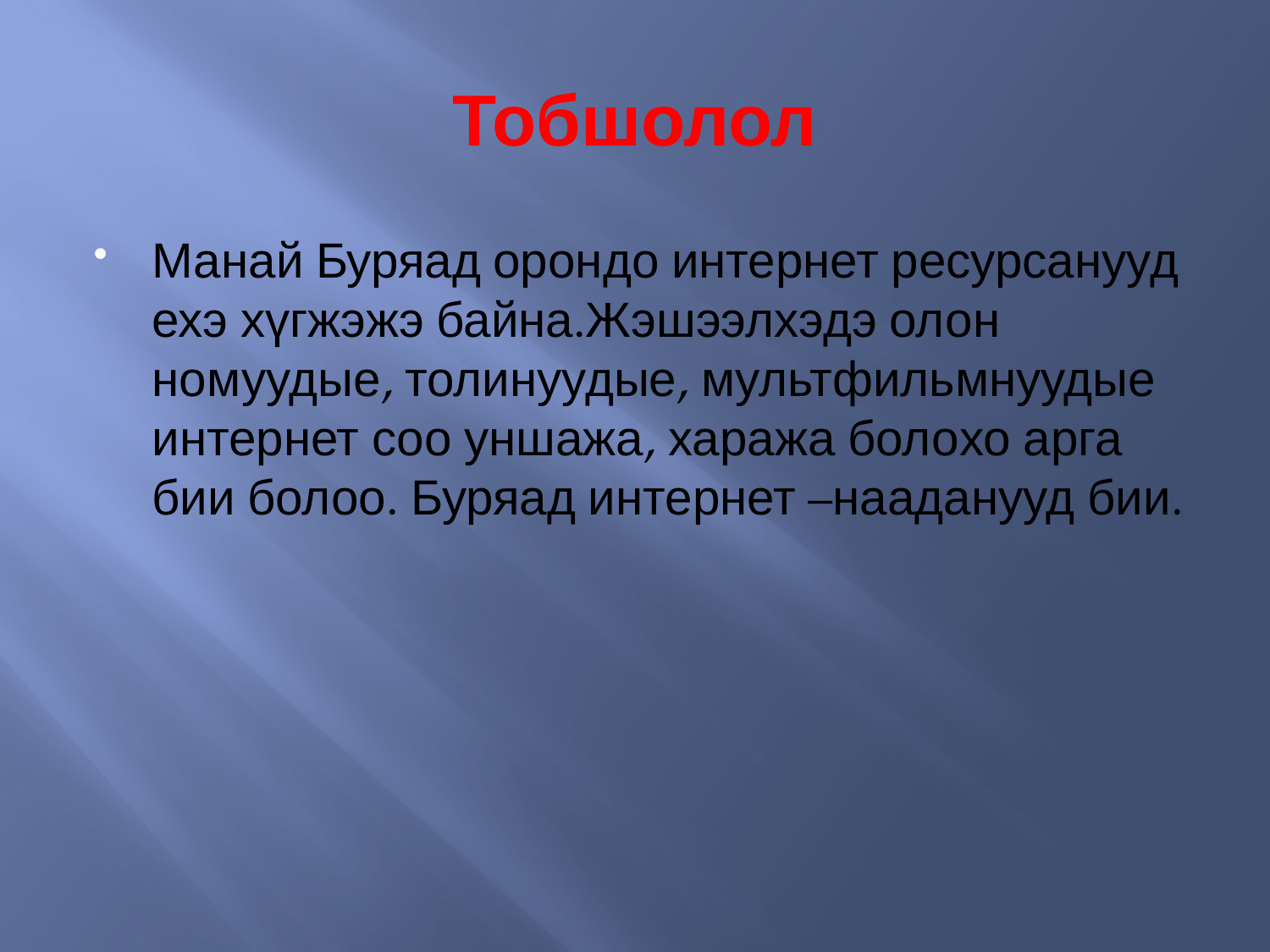

# Тобшолол
Манай Буряад орондо интернет ресурсанууд ехэ хүгжэжэ байна.Жэшээлхэдэ олон номуудые, толинуудые, мультфильмнуудые интернет соо уншажа, хаража болохо арга бии болоо. Буряад интернет –нааданууд бии.